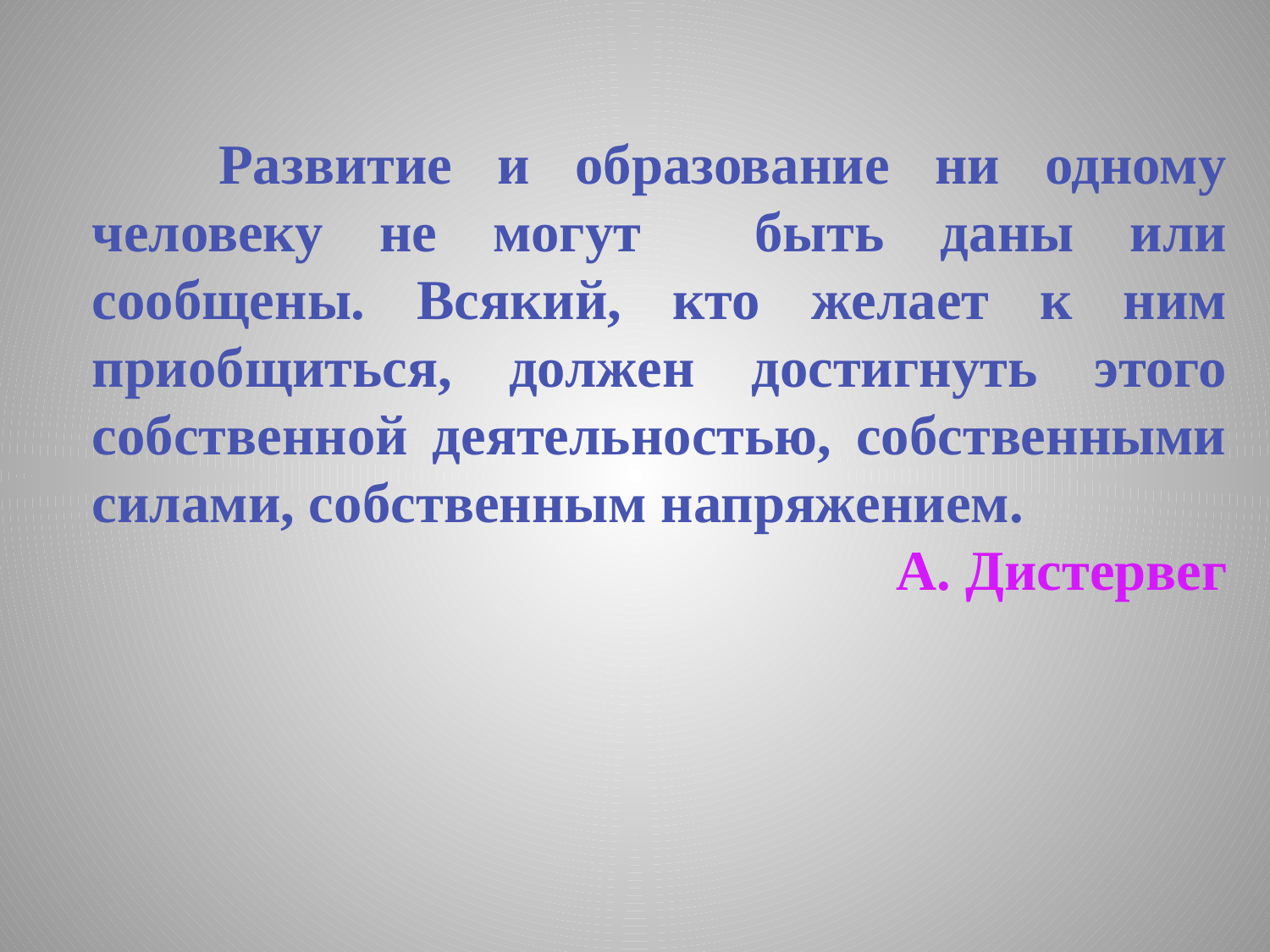

Развитие и образование ни одному человеку не могут  быть даны или сообщены. Всякий, кто желает к ним приобщиться, должен достигнуть этого собственной деятельностью, собственными силами, собственным напряжением.
А. Дистервег